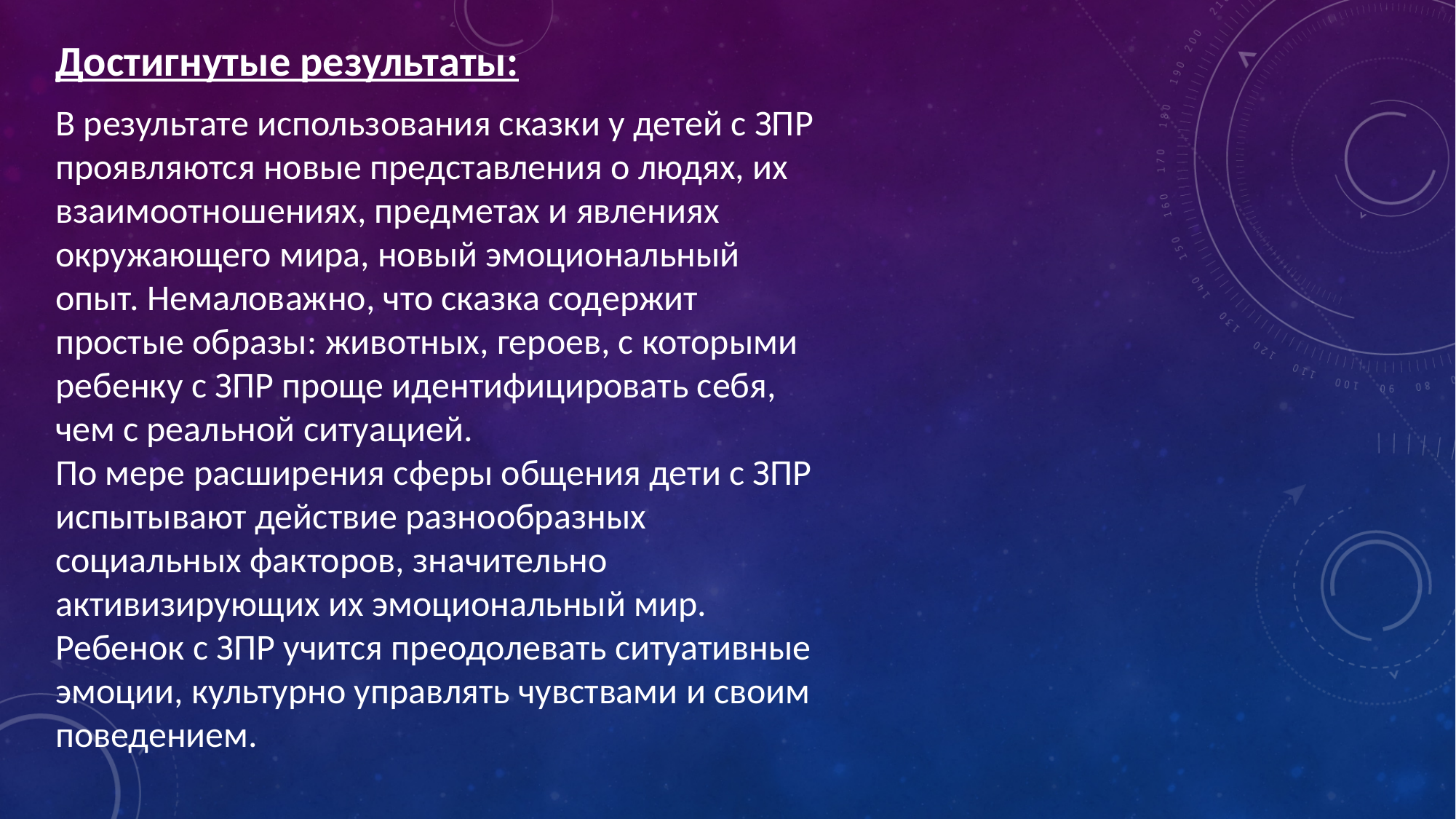

Достигнутые результаты:
В результате использования сказки у детей с ЗПР проявляются новые представления о людях, их взаимоотношениях, предметах и явлениях окружающего мира, новый эмоциональный опыт. Немаловажно, что сказка содержит простые образы: животных, героев, с которыми ребенку с ЗПР проще идентифицировать себя, чем с реальной ситуацией. 
По мере расширения сферы общения дети с ЗПР испытывают действие разнообразных социальных факторов, значительно активизирующих их эмоциональный мир. Ребенок с ЗПР учится преодолевать ситуативные эмоции, культурно управлять чувствами и своим поведением.